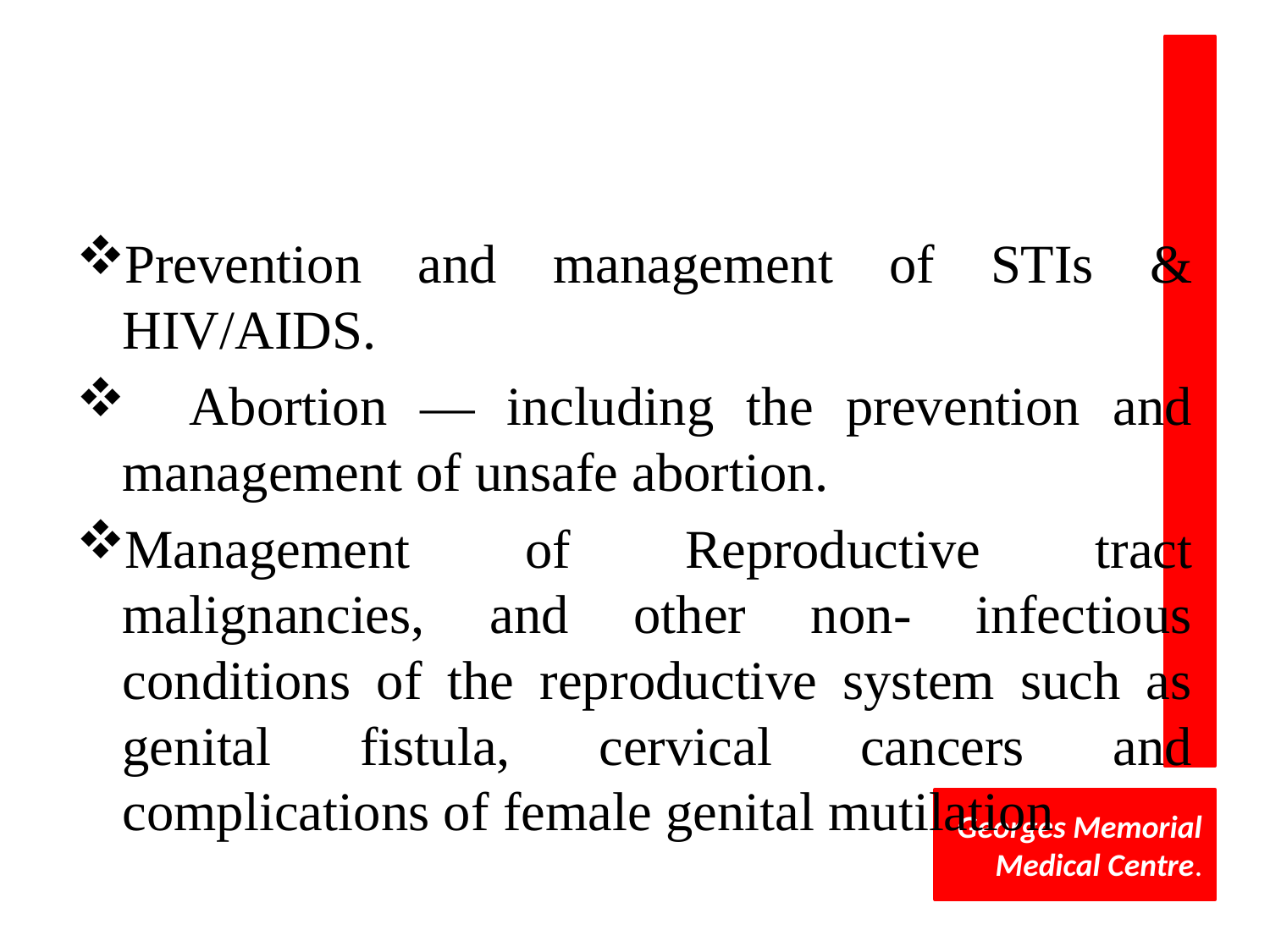

#
Prevention and management of STIs & HIV/AIDS.
  Abortion — including the prevention and management of unsafe abortion.
Management of Reproductive tract malignancies, and other non- infectious conditions of the reproductive system such as genital fistula, cervical cancers and complications of female genital mutilation